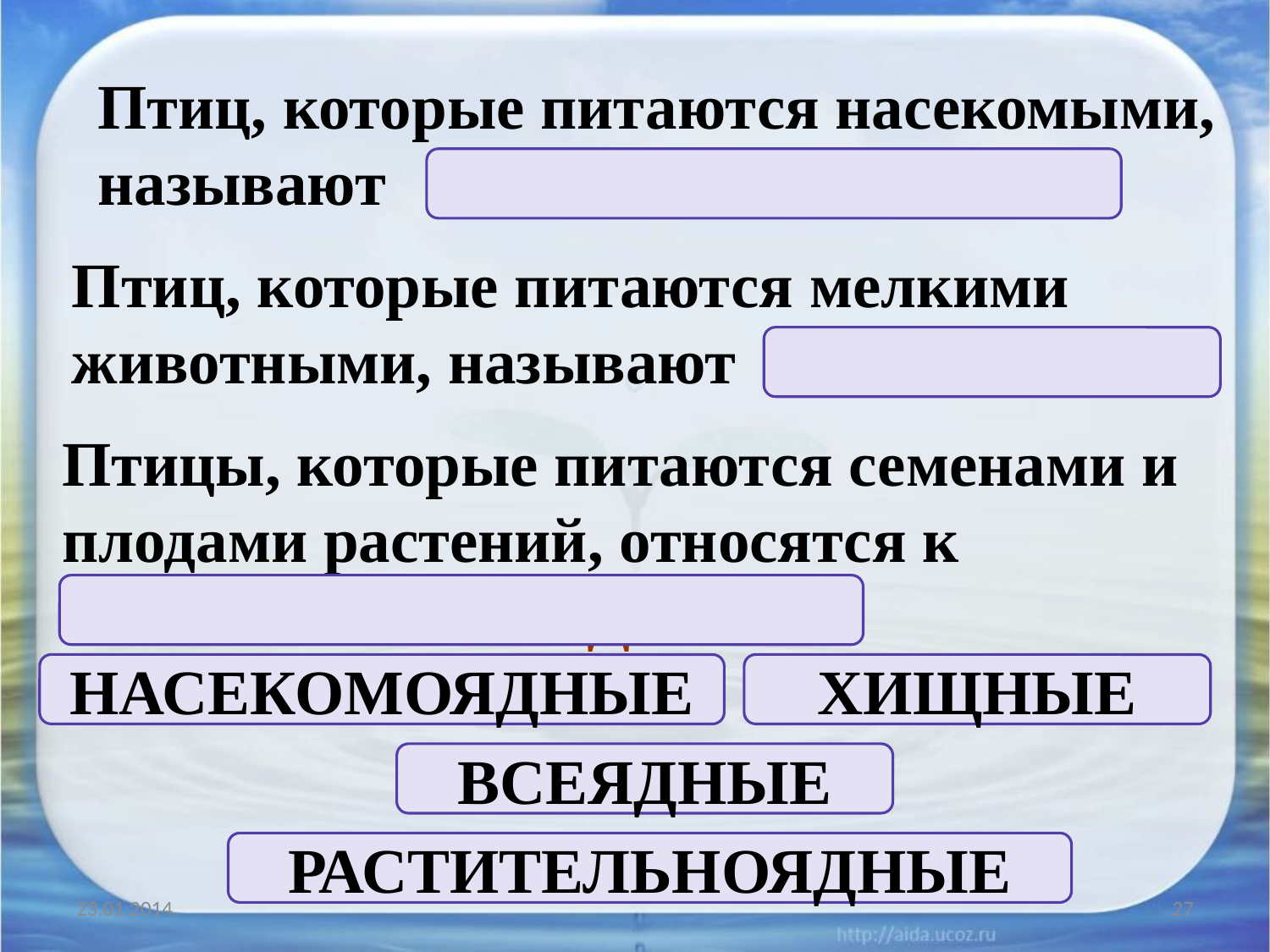

Птиц, которые питаются насекомыми,
называют   НАСЕКОМОЯДНЫМИ

Птиц, которые питаются мелкими животными, называют   ХИЩНЫМИ

Птицы, которые питаются семенами и плодами растений, относятся к  РАСТИТЕЛЬНОЯДНЫМ

НАСЕКОМОЯДНЫЕ
ХИЩНЫЕ

ВСЕЯДНЫЕ

РАСТИТЕЛЬНОЯДНЫЕ

23.01.2014
27